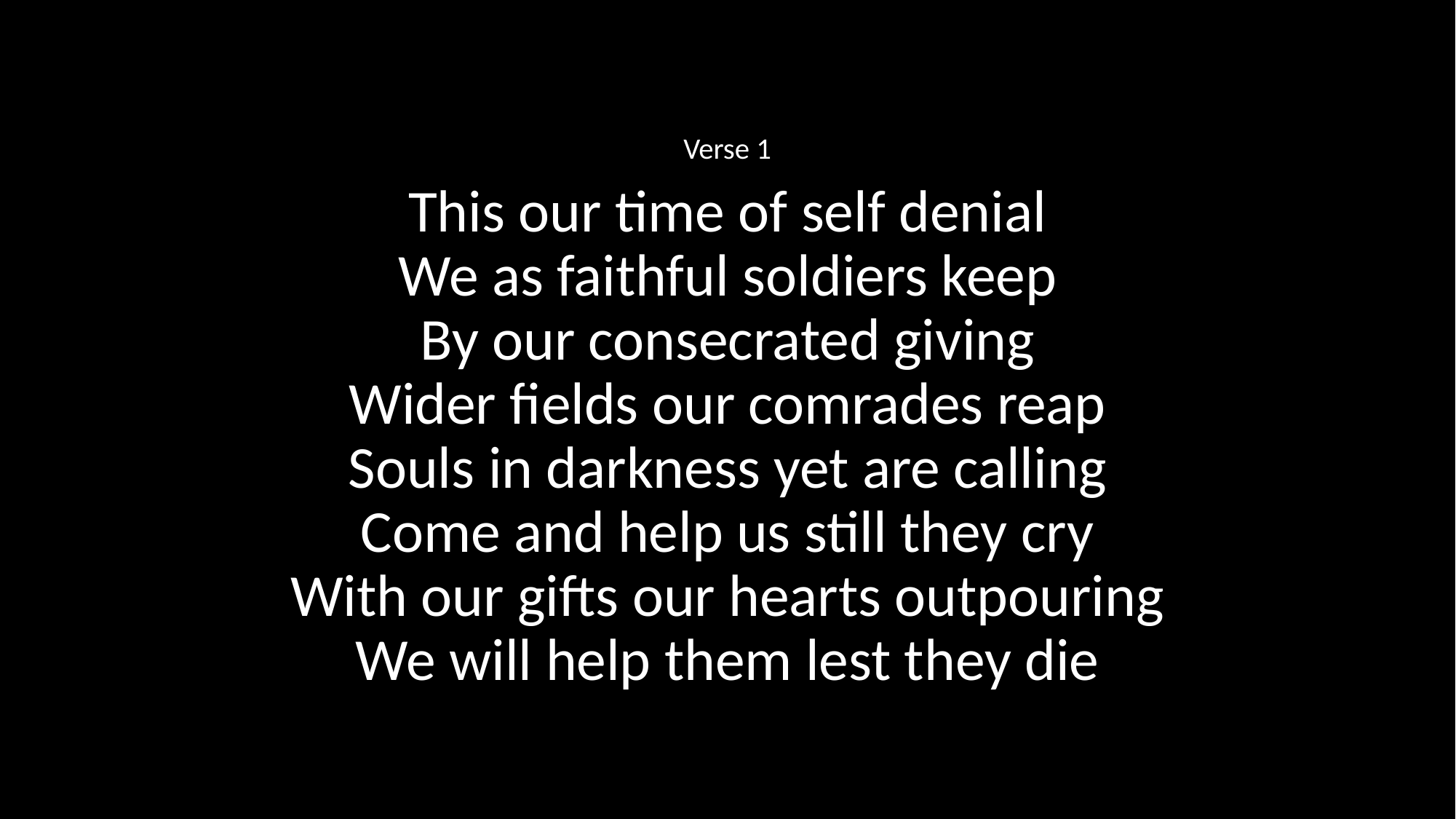

Verse 1
This our time of self denial
We as faithful soldiers keep
By our consecrated giving
Wider fields our comrades reap
Souls in darkness yet are calling
Come and help us still they cry
With our gifts our hearts outpouring
We will help them lest they die